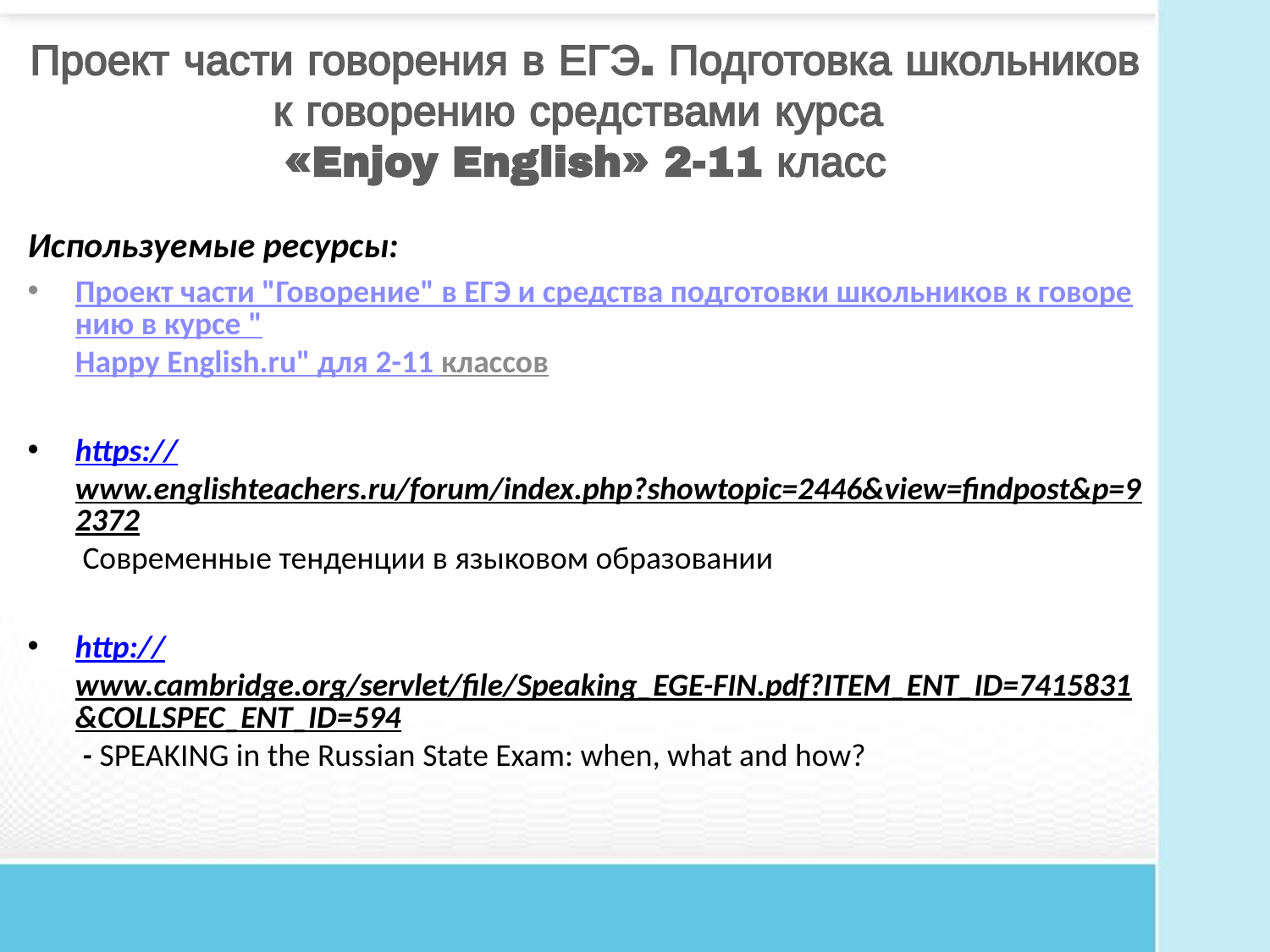

Проект части говорения в ЕГЭ. Подготовка школьников к говорению средствами курса
«Enjoy English» 2-11 класс

Используемые ресурсы:
Проект части "Говорение" в ЕГЭ и средства подготовки школьников к говорению в курсе "Happy English.ru" для 2-11 классов

https://www.englishteachers.ru/forum/index.php?showtopic=2446&view=findpost&p=92372 Современные тенденции в языковом образовании

http://www.cambridge.org/servlet/file/Speaking_EGE-FIN.pdf?ITEM_ENT_ID=7415831&COLLSPEC_ENT_ID=594 - SPEAKING in the Russian State Exam: when, what and how?
#